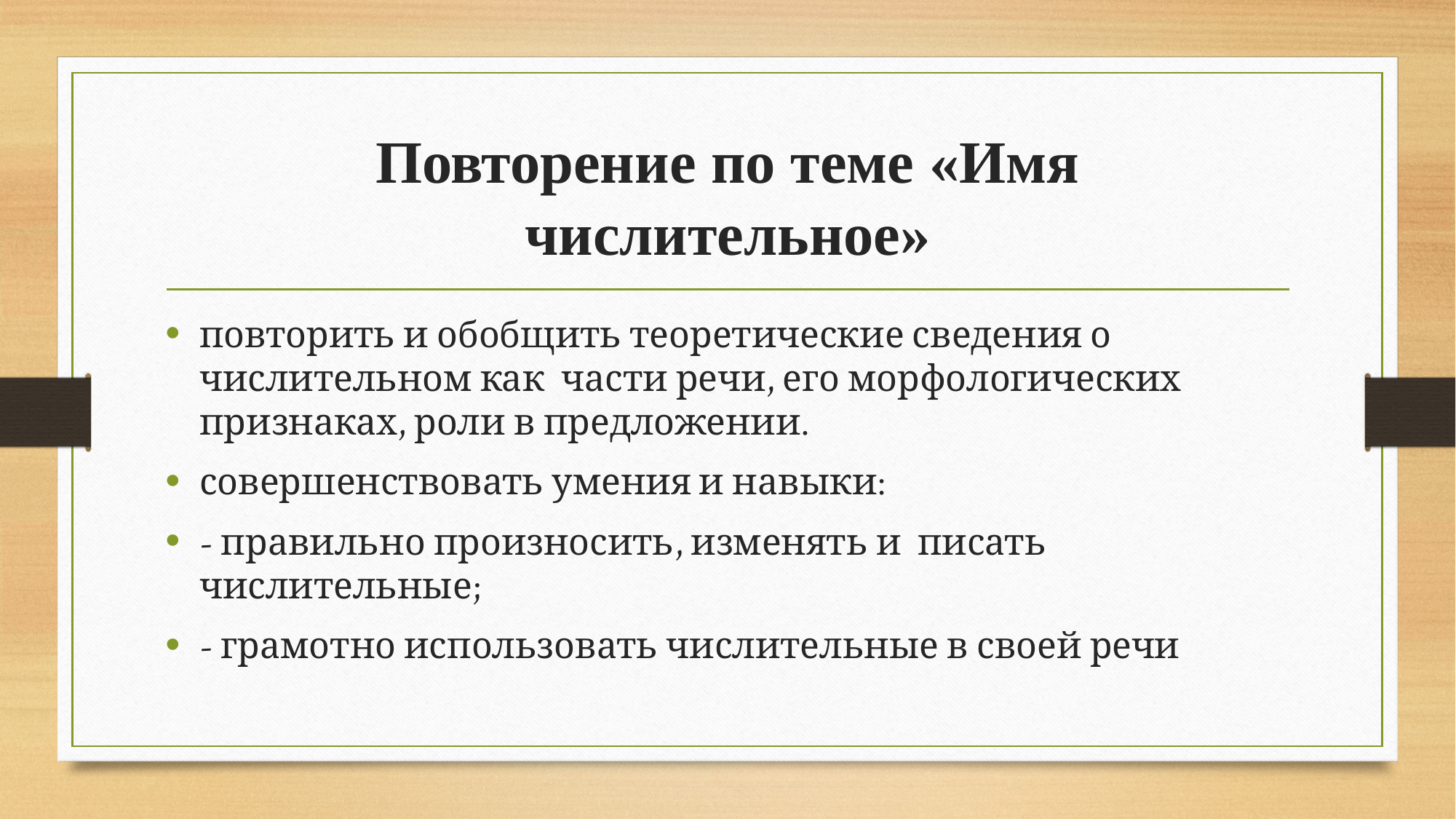

# Повторение по теме «Имя числительное»
повторить и обобщить теоретические сведения о числительном как  части речи, его морфологических признаках, роли в предложении.
совершенствовать умения и навыки:
- правильно произносить, изменять и  писать числительные;
- грамотно использовать числительные в своей речи